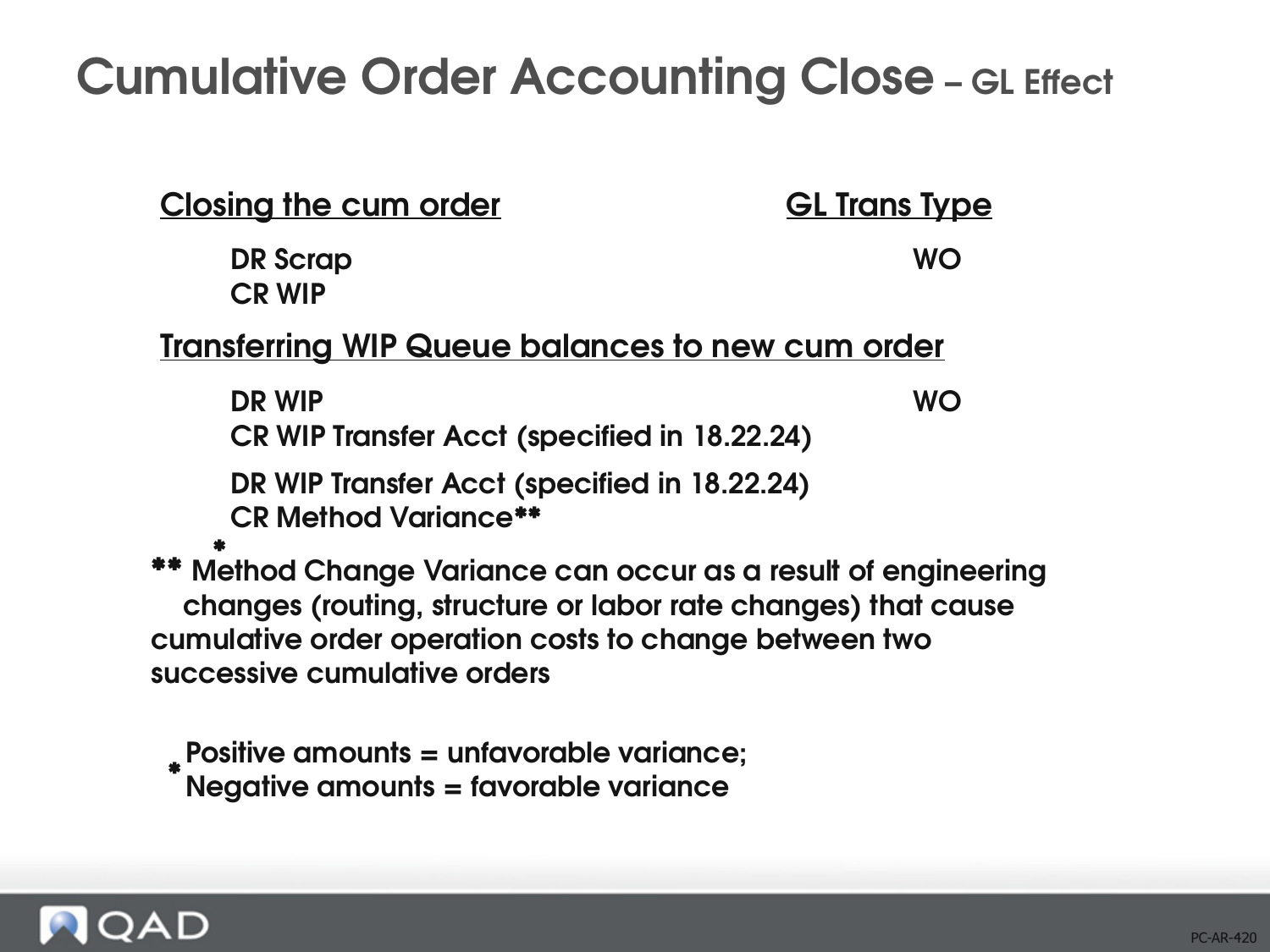

# Cumulative Order Accounting Close – GL Effect
 Closing the cum order			GL Trans Type
		DR Scrap					WO
		CR WIP
 Transferring WIP Queue balances to new cum order
		DR WIP					WO
		CR WIP Transfer Acct (specified in 18.22.24)
		DR WIP Transfer Acct (specified in 18.22.24)
		CR Method Variance**
** Method Change Variance can occur as a result of engineering 	changes (routing, structure or labor rate changes) that cause 	cumulative order operation costs to change between two 	successive cumulative orders
*
Positive amounts = unfavorable variance;
Negative amounts = favorable variance
*
PC-AR-420